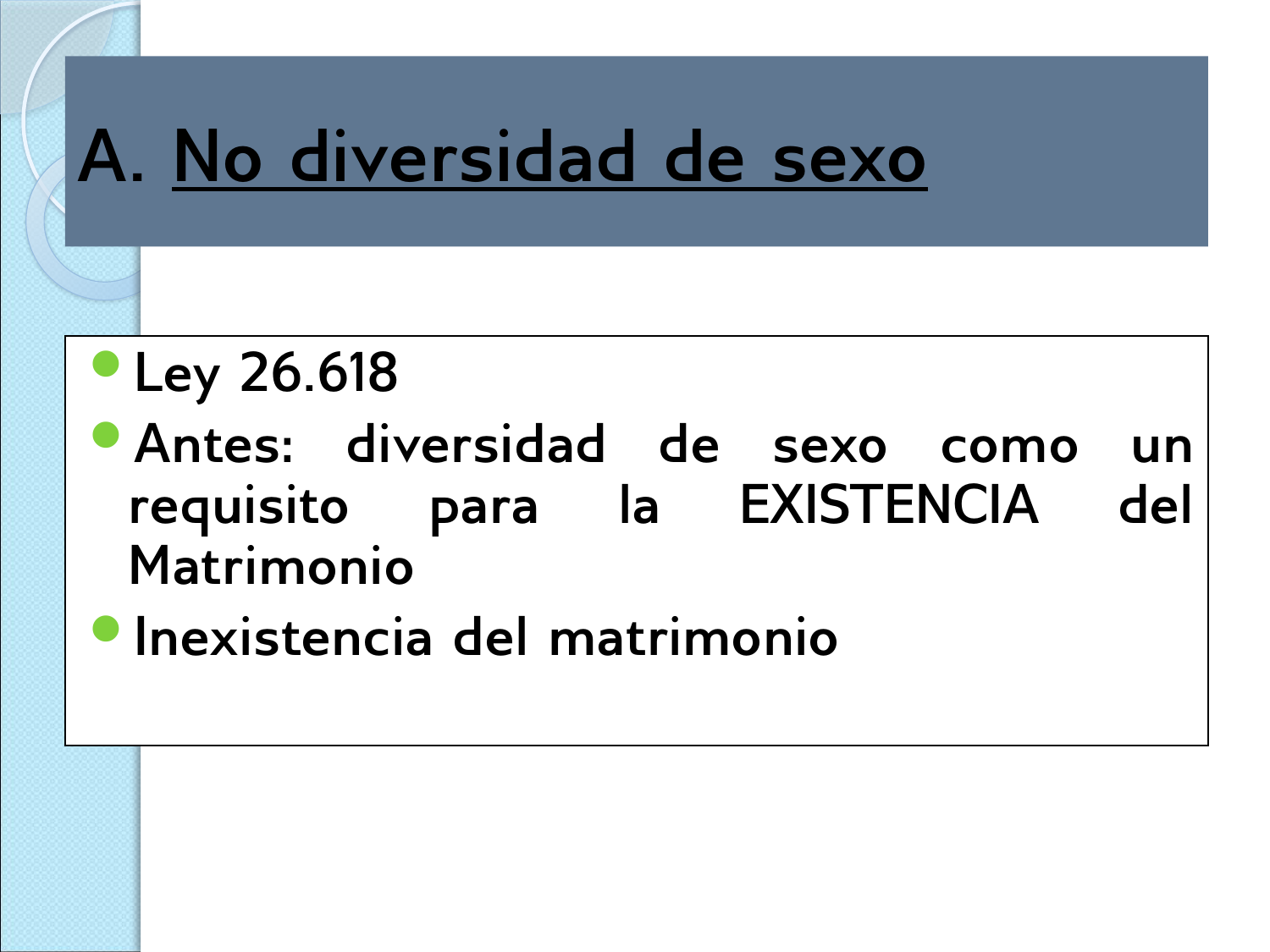

# A. No diversidad de sexo
Ley 26.618
Antes: diversidad de sexo como un requisito para la EXISTENCIA del Matrimonio
Inexistencia del matrimonio